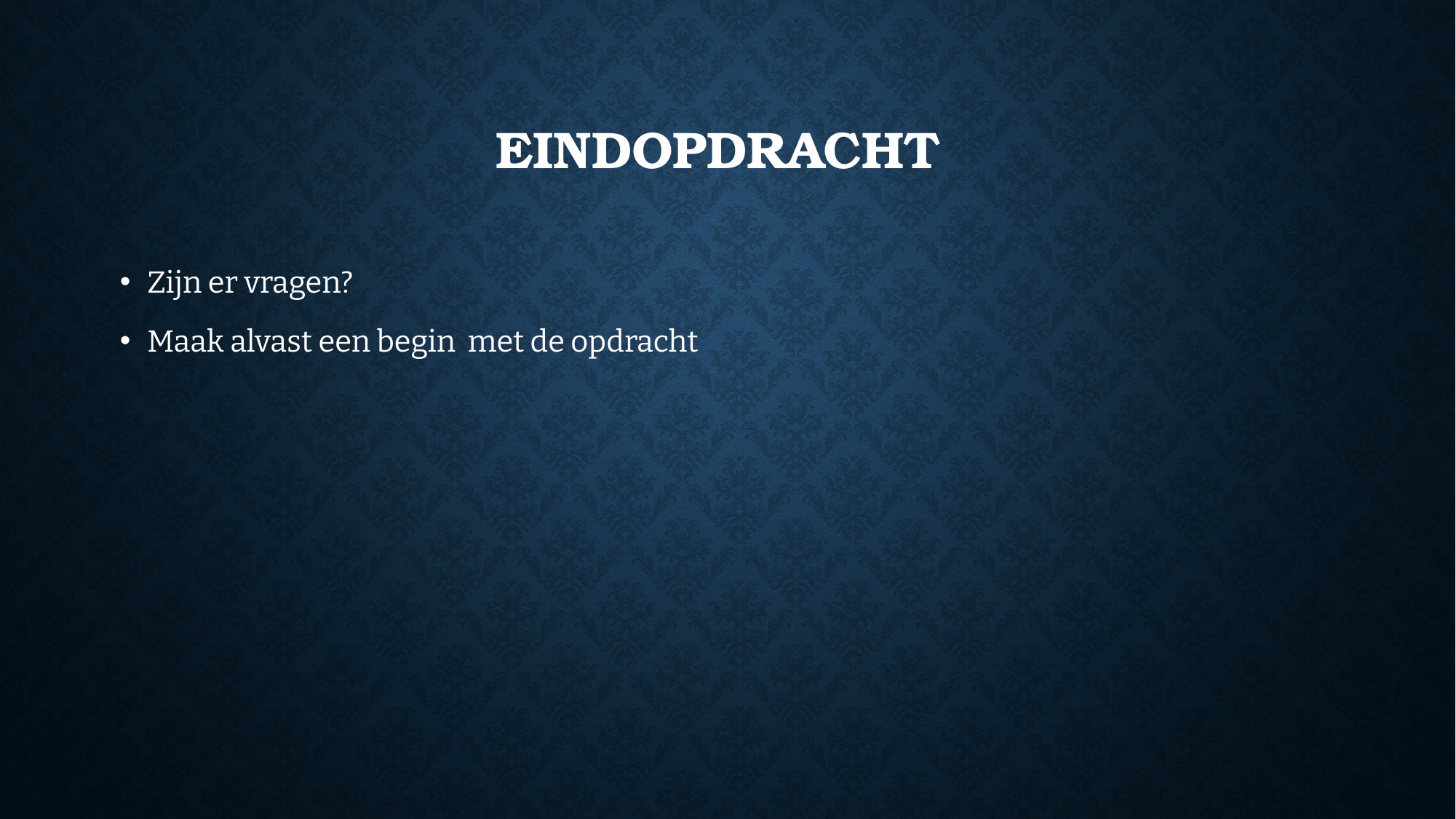

# Eindopdracht
Zijn er vragen?
Maak alvast een begin  met de opdracht